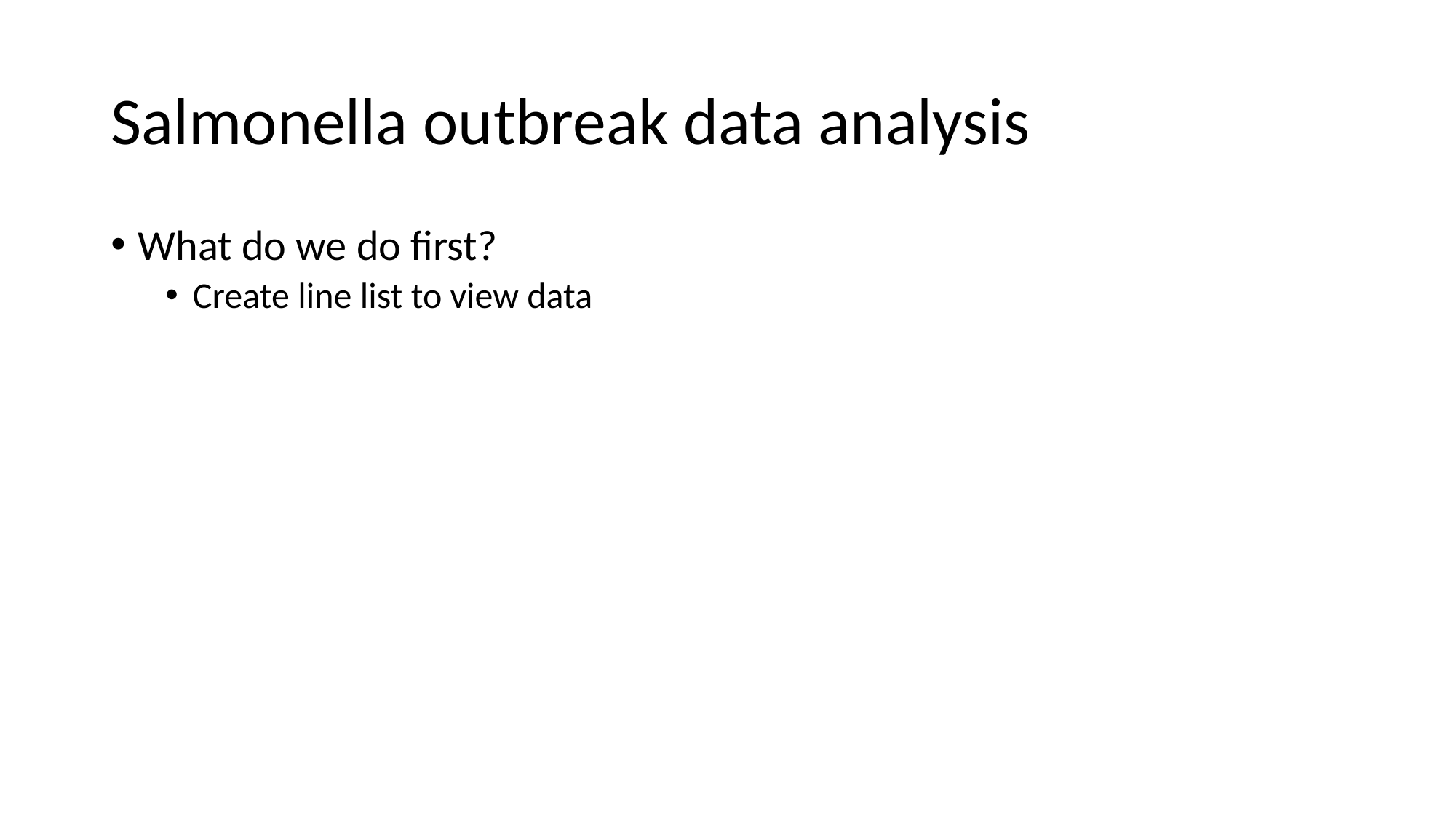

# Salmonella outbreak data analysis
What do we do first?
Create line list to view data